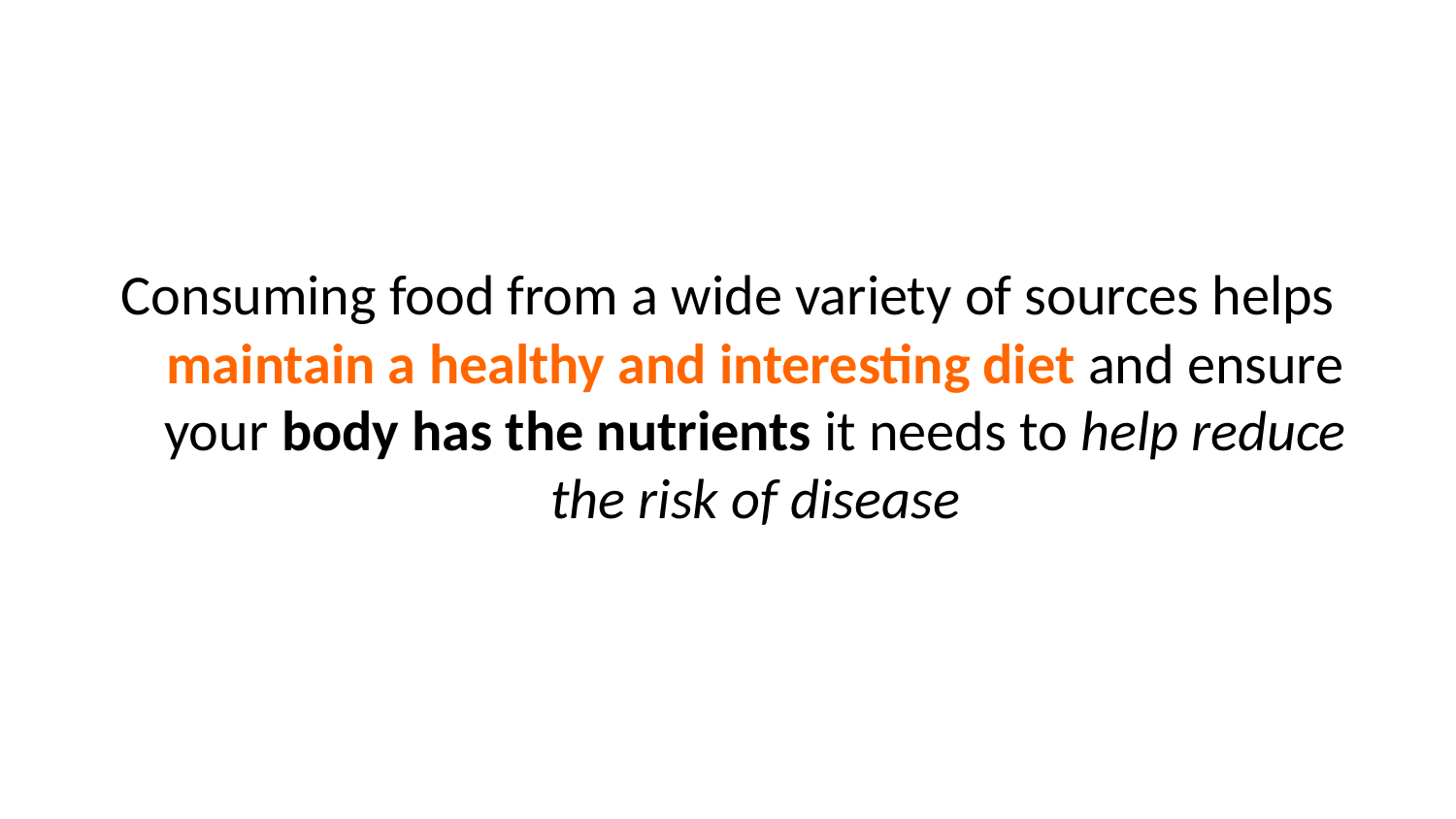

Consuming food from a wide variety of sources helps maintain a healthy and interesting diet and ensure your body has the nutrients it needs to help reduce the risk of disease